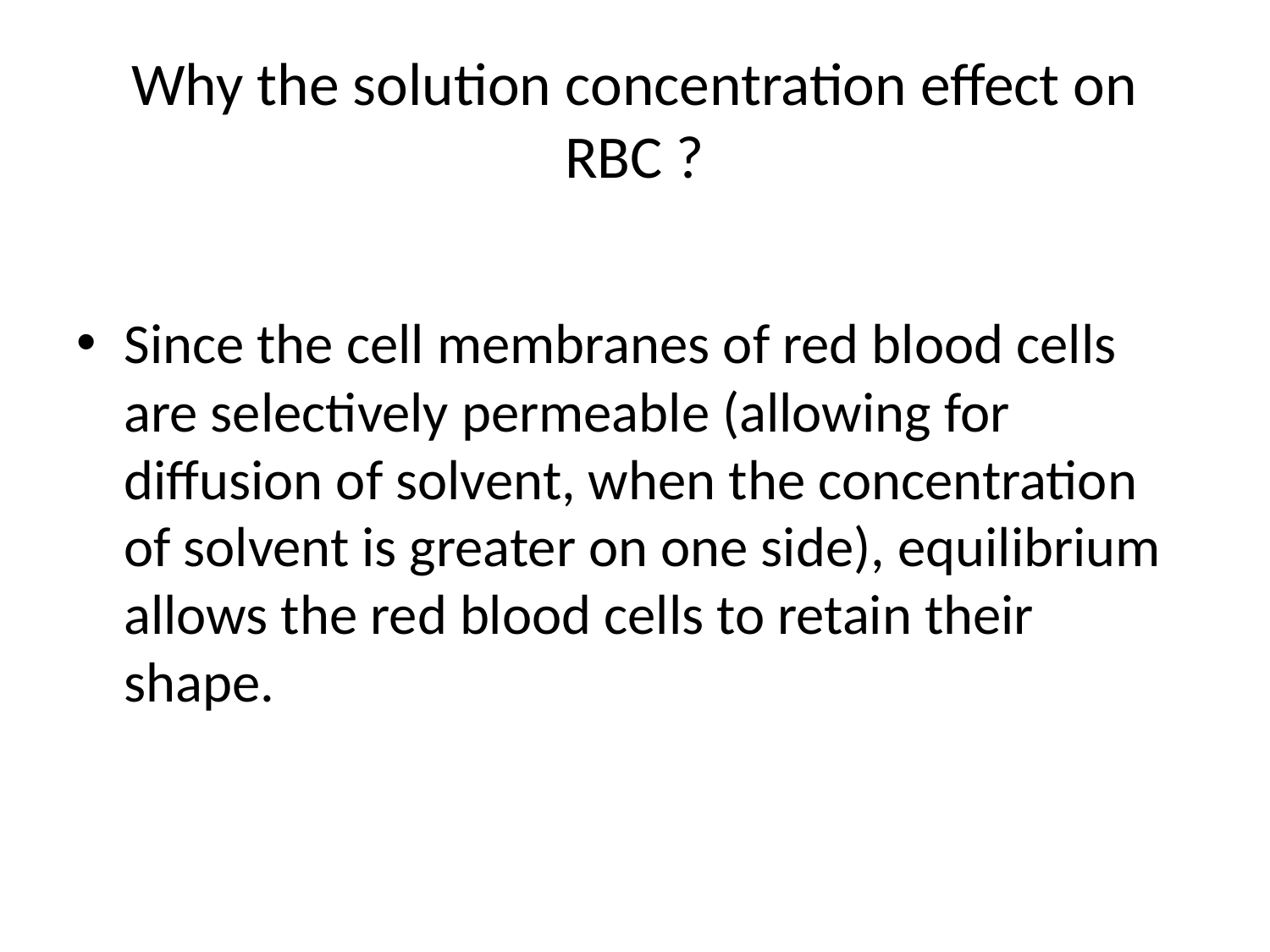

# Why the solution concentration effect on RBC ?

Since the cell membranes of red blood cells are selectively permeable (allowing for diffusion of solvent, when the concentration of solvent is greater on one side), equilibrium allows the red blood cells to retain their shape.